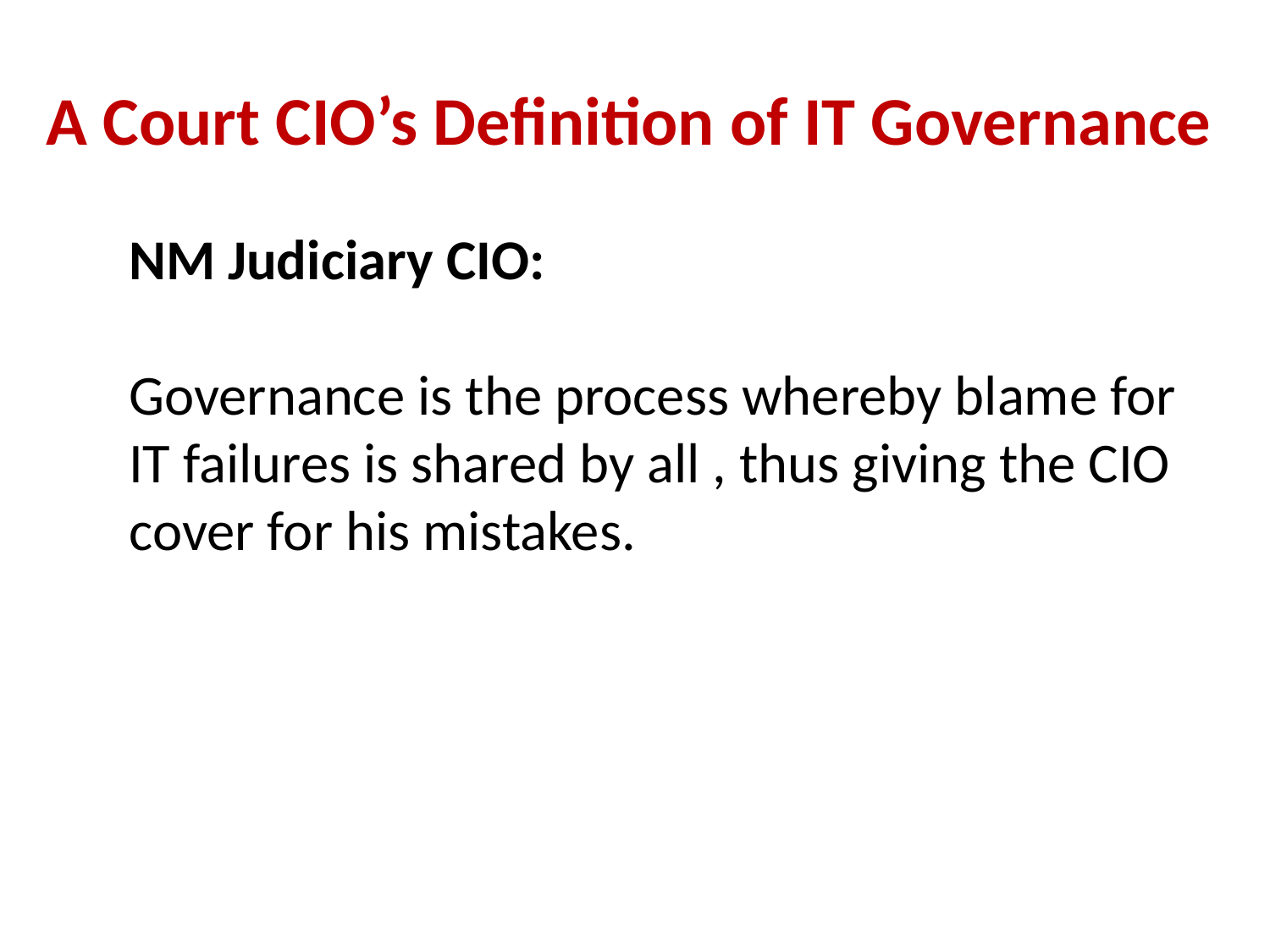

# A Court CIO’s Definition of IT Governance
NM Judiciary CIO:

Governance is the process whereby blame for IT failures is shared by all , thus giving the CIO cover for his mistakes.